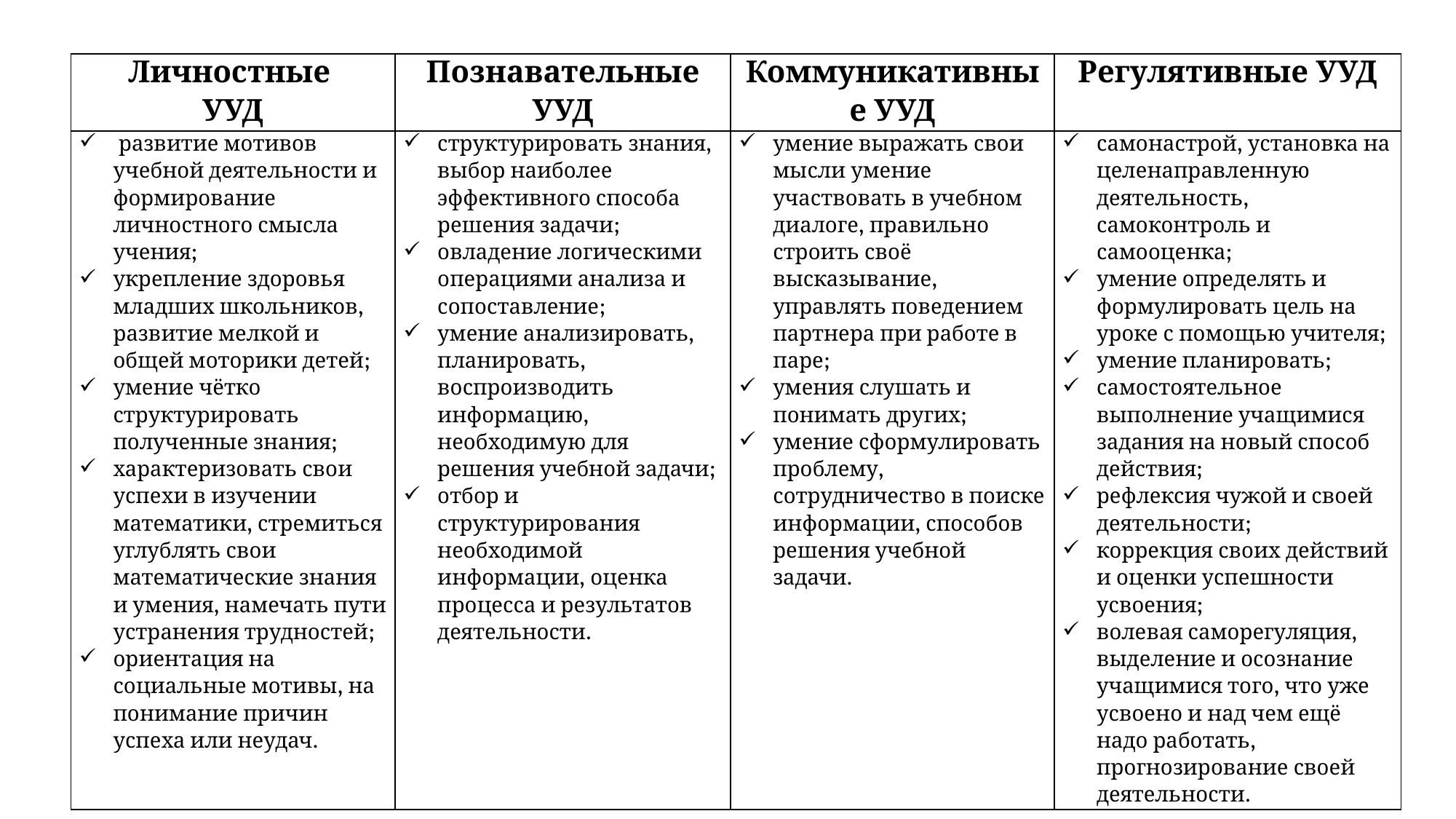

| Личностные УУД | Познавательные УУД | Коммуникативные УУД | Регулятивные УУД |
| --- | --- | --- | --- |
| развитие мотивов учебной деятельности и формирование личностного смысла учения; укрепление здоровья младших школьников, развитие мелкой и общей моторики детей; умение чётко структурировать полученные знания; характеризовать свои успехи в изучении математики, стремиться углублять свои математические знания и умения, намечать пути устранения трудностей; ориентация на социальные мотивы, на понимание причин успеха или неудач. | структурировать знания, выбор наиболее эффективного способа решения задачи; овладение логическими операциями анализа и сопоставление; умение анализировать, планировать, воспроизводить информацию, необходимую для решения учебной задачи; отбор и структурирования необходимой информации, оценка процесса и результатов деятельности. | умение выражать свои мысли умение участвовать в учебном диалоге, правильно строить своё высказывание, управлять поведением партнера при работе в паре; умения слушать и понимать других; умение сформулировать проблему, сотрудничество в поиске информации, способов решения учебной задачи. | самонастрой, установка на целенаправленную деятельность, самоконтроль и самооценка; умение определять и формулировать цель на уроке с помощью учителя; умение планировать; самостоятельное выполнение учащимися задания на новый способ действия; рефлексия чужой и своей деятельности; коррекция своих действий и оценки успешности усвоения; волевая саморегуляция, выделение и осознание учащимися того, что уже усвоено и над чем ещё надо работать, прогнозирование своей деятельности. |